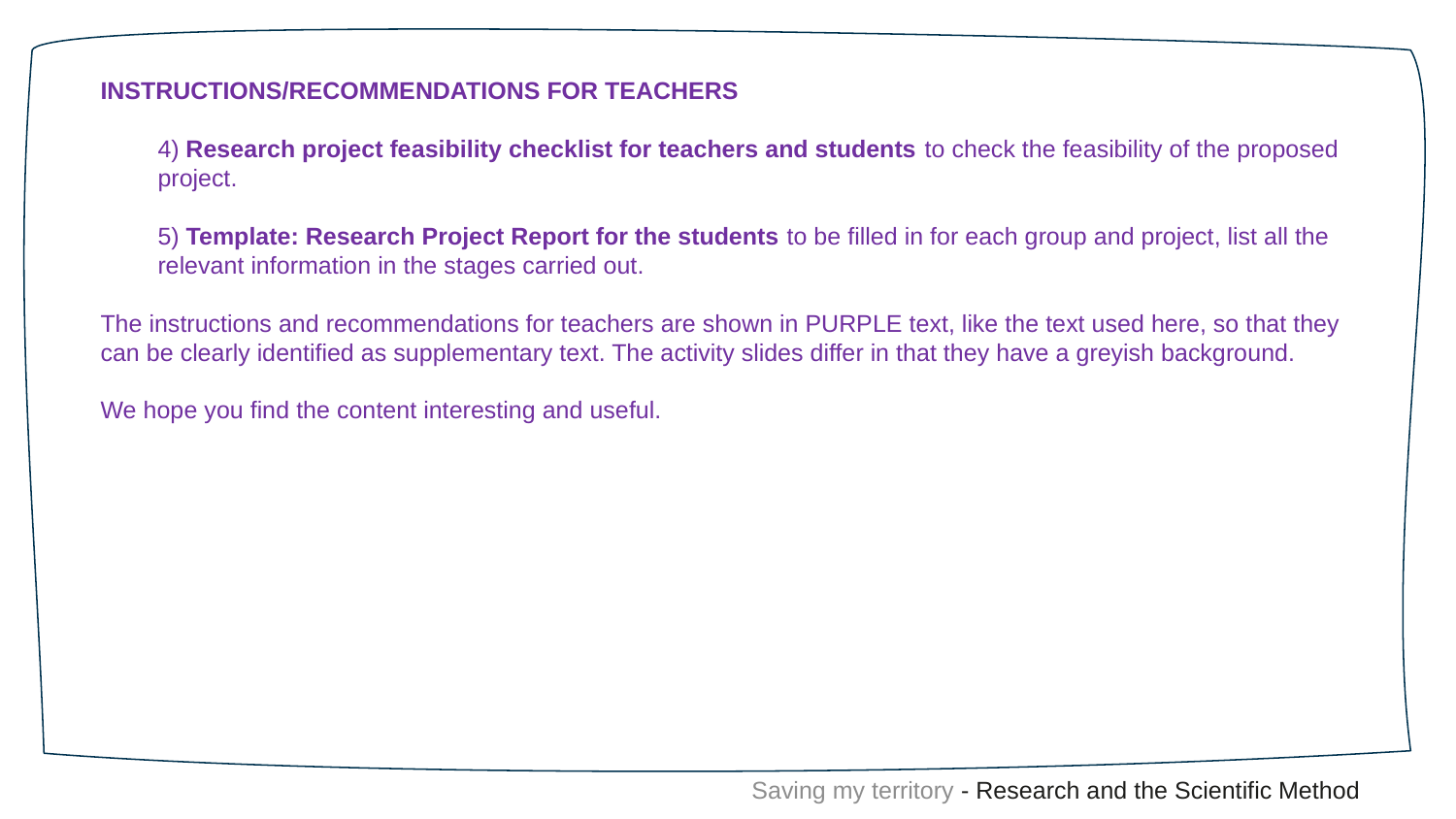

INSTRUCTIONS/RECOMMENDATIONS FOR TEACHERS

4) Research project feasibility checklist for teachers and students to check the feasibility of the proposed project.

5) Template: Research Project Report for the students to be filled in for each group and project, list all the relevant information in the stages carried out.

The instructions and recommendations for teachers are shown in PURPLE text, like the text used here, so that they can be clearly identified as supplementary text. The activity slides differ in that they have a greyish background.

We hope you find the content interesting and useful.

Saving my territory - Research and the Scientific Method